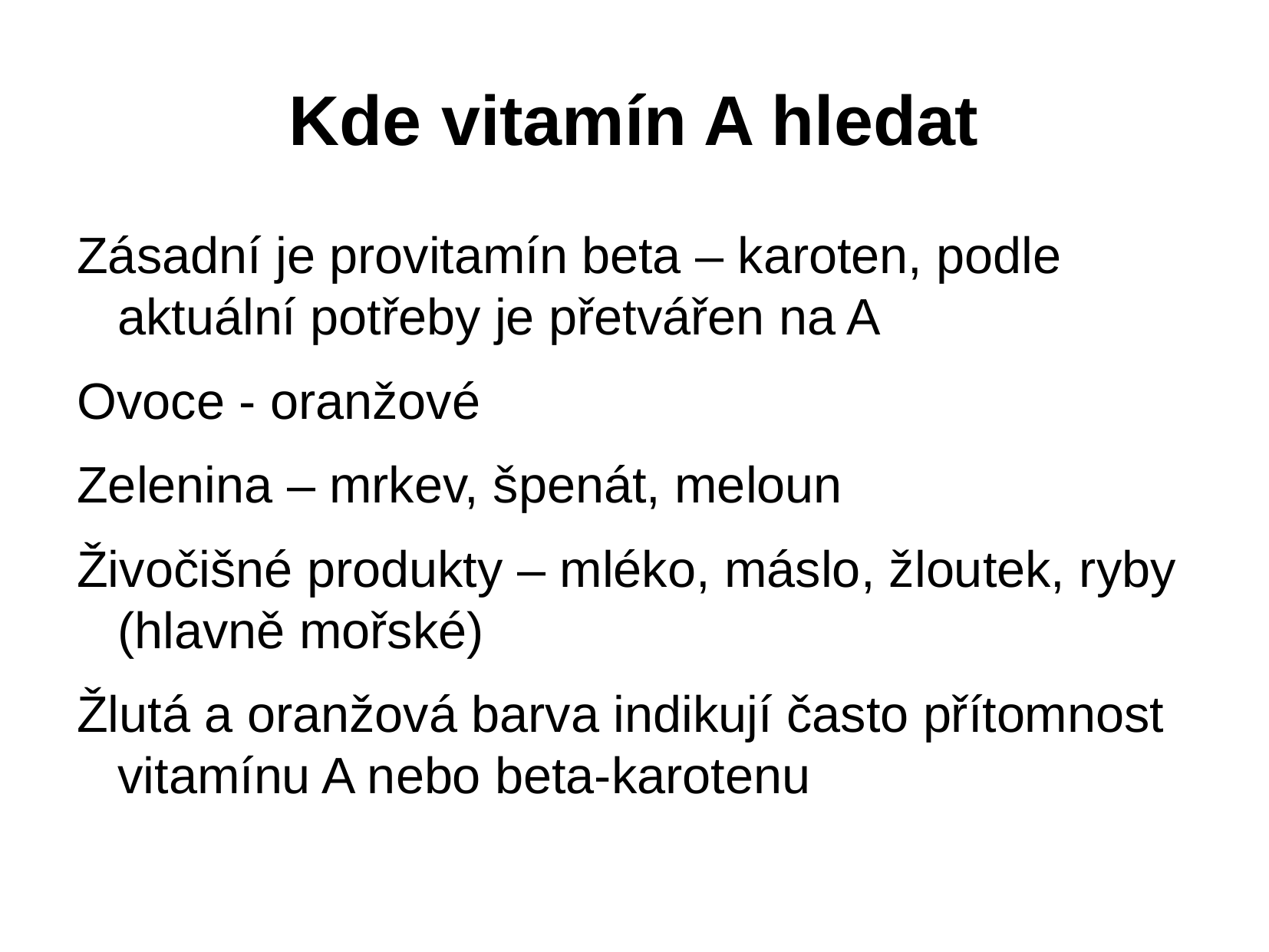

Kde vitamín A hledat
Zásadní je provitamín beta – karoten, podle aktuální potřeby je přetvářen na A
Ovoce - oranžové
Zelenina – mrkev, špenát, meloun
Živočišné produkty – mléko, máslo, žloutek, ryby (hlavně mořské)
Žlutá a oranžová barva indikují často přítomnost vitamínu A nebo beta-karotenu